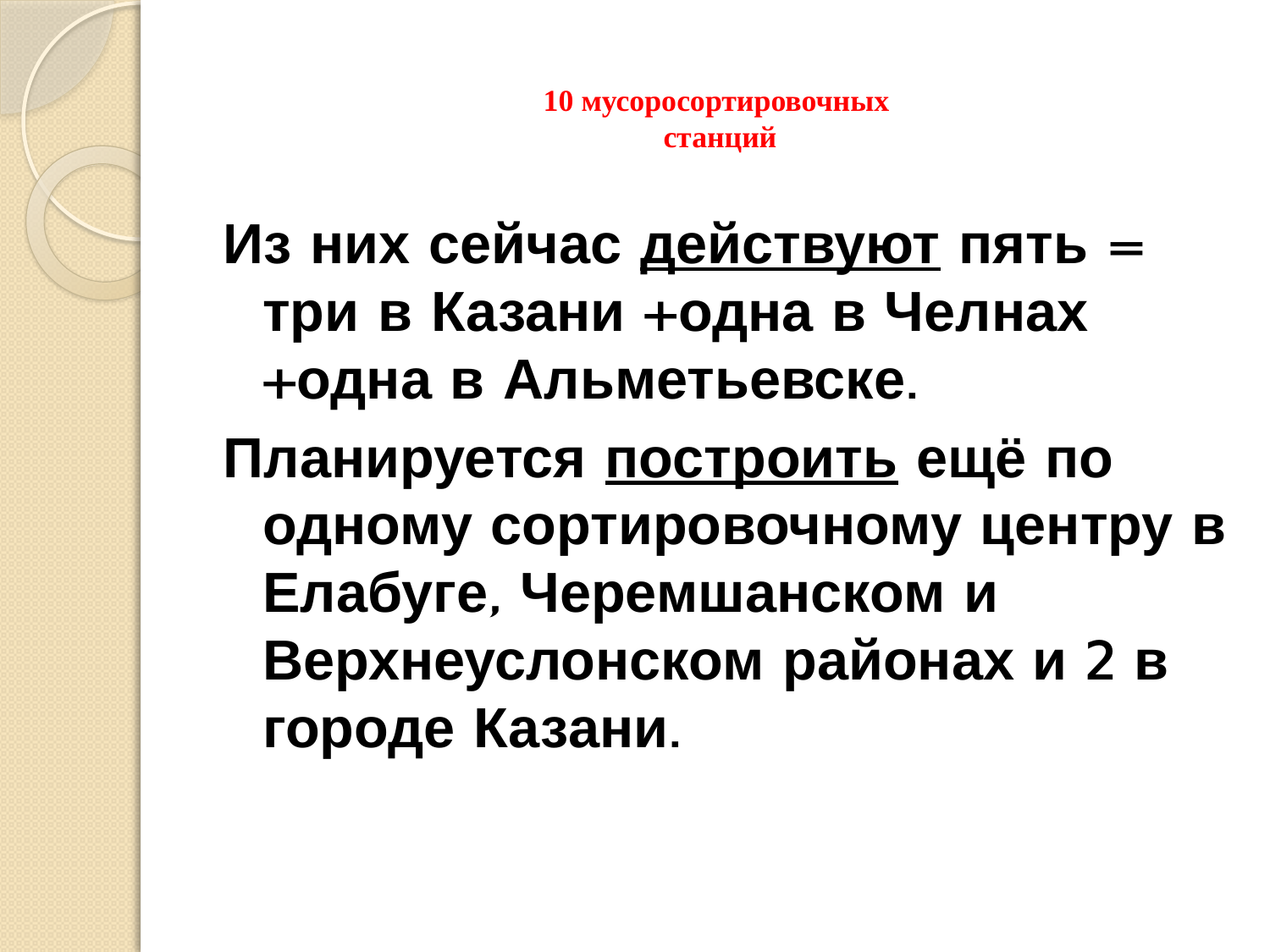

# 10 мусоросортировочных станций
Из них сейчас действуют пять = три в Казани +одна в Челнах +одна в Альметьевске.
Планируется построить ещё по одному сортировочному центру в Елабуге, Черемшанском и Верхнеуслонском районах и 2 в  городе Казани.